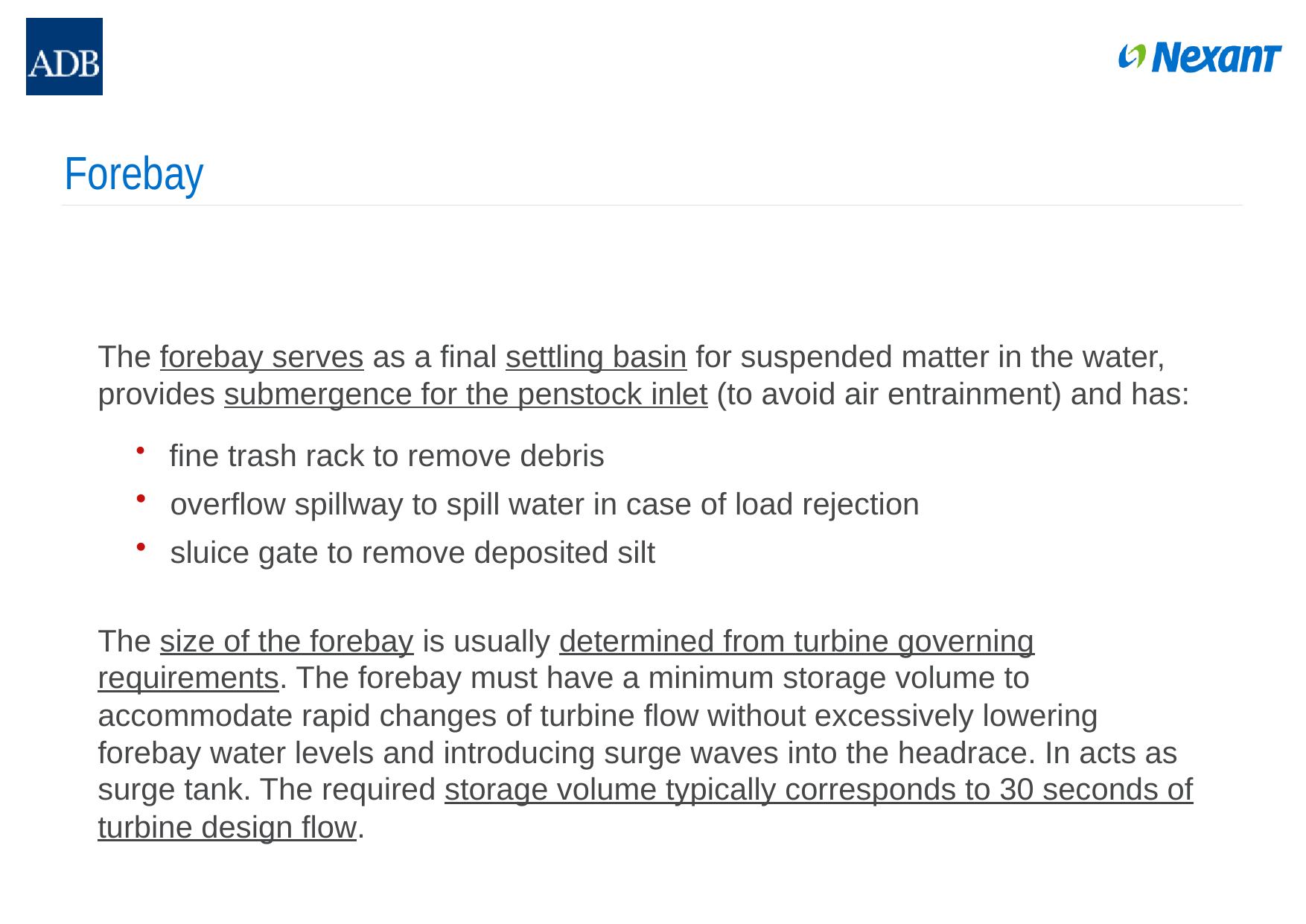

# Forebay
The forebay serves as a final settling basin for suspended matter in the water, provides submergence for the penstock inlet (to avoid air entrainment) and has:
 fine trash rack to remove debris
 overflow spillway to spill water in case of load rejection
 sluice gate to remove deposited silt

The size of the forebay is usually determined from turbine governing requirements. The forebay must have a minimum storage volume to accommodate rapid changes of turbine flow without excessively lowering forebay water levels and introducing surge waves into the headrace. In acts as surge tank. The required storage volume typically corresponds to 30 seconds of turbine design flow.